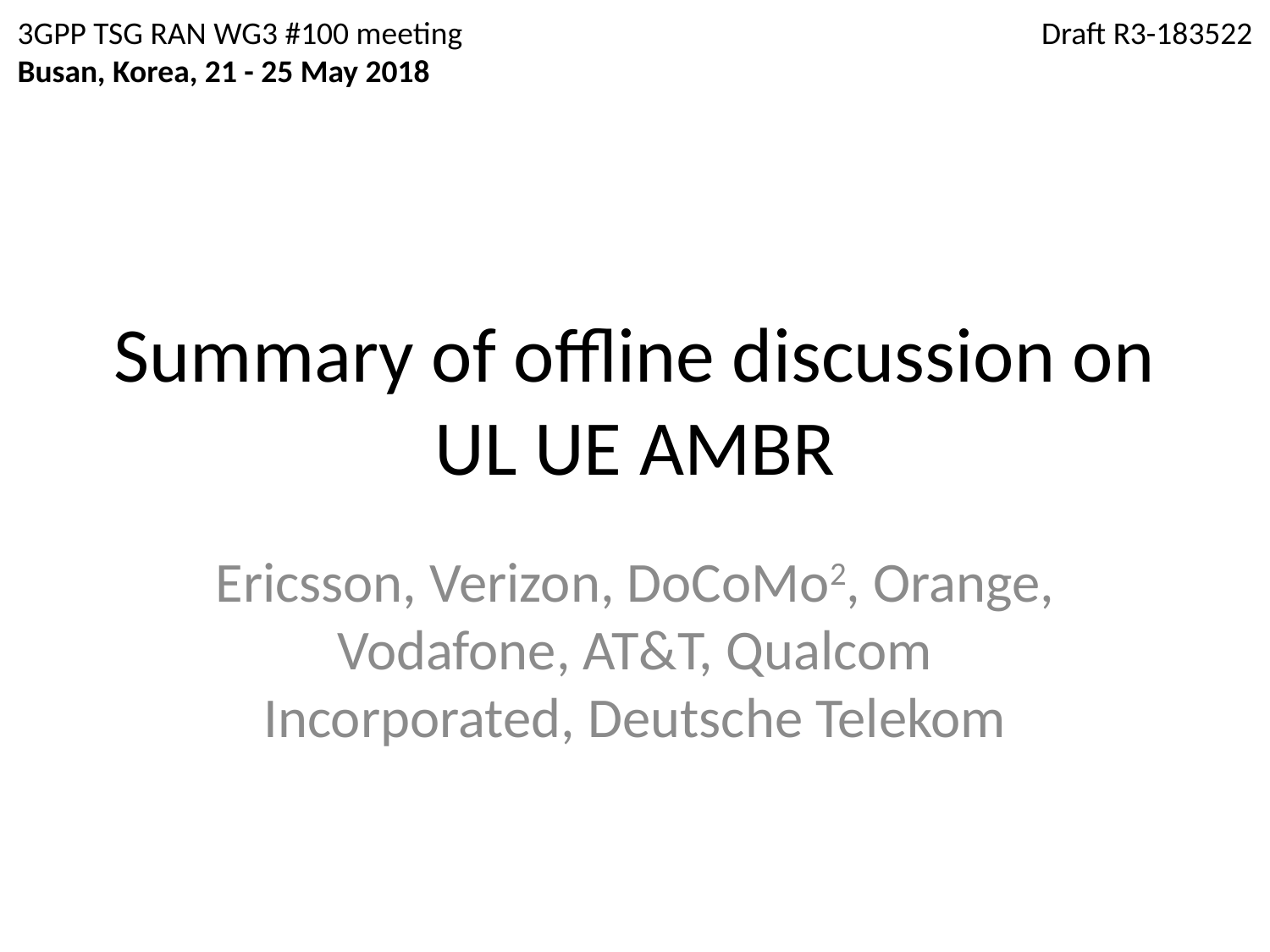

3GPP TSG RAN WG3 #100 meeting
Busan, Korea, 21 - 25 May 2018
Draft R3-183522
# Summary of offline discussion on UL UE AMBR
Ericsson, Verizon, DoCoMo2, Orange, Vodafone, AT&T, Qualcom Incorporated, Deutsche Telekom